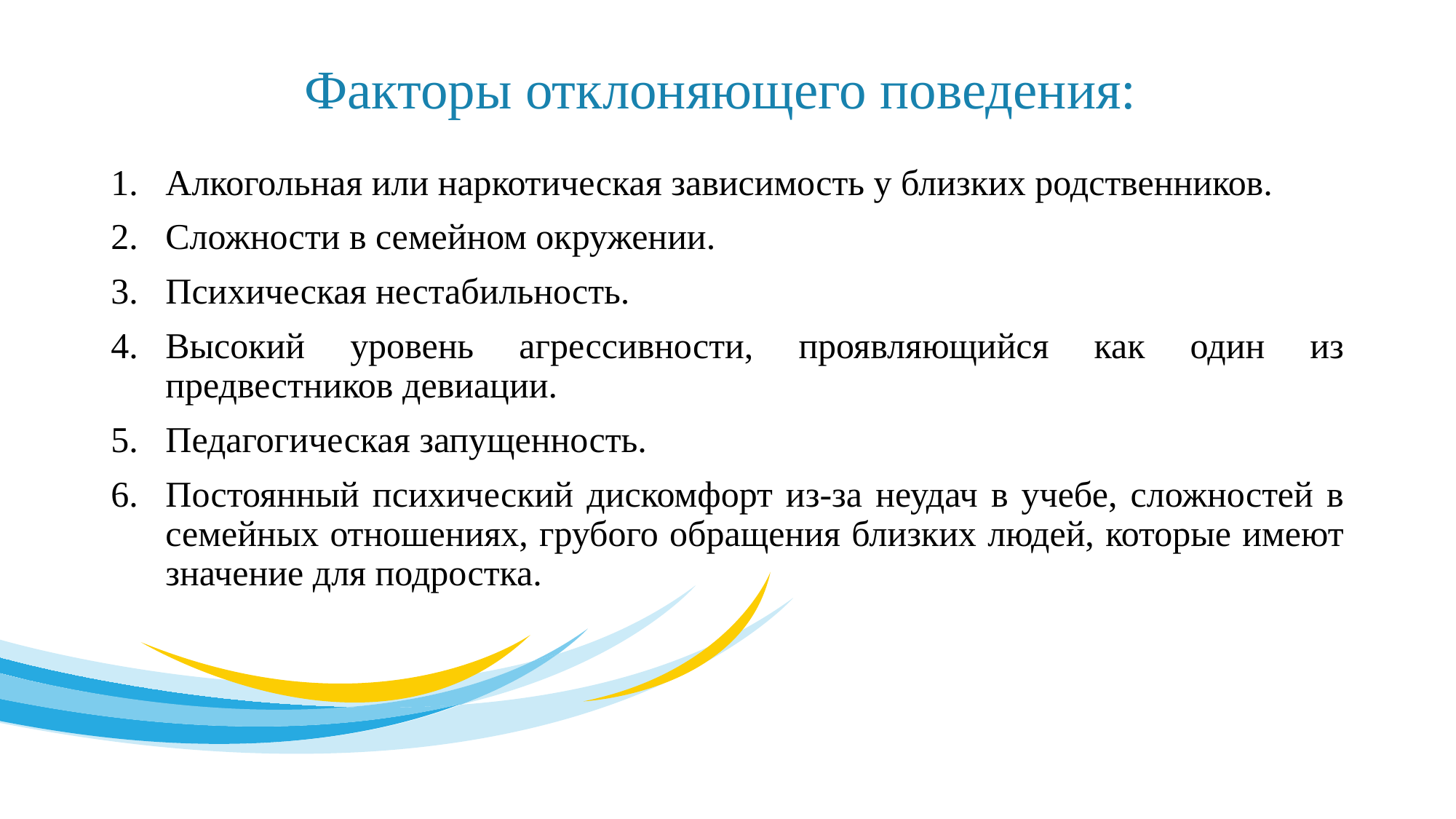

# Факторы отклоняющего поведения:
Алкогольная или наркотическая зависимость у близких родственников.
Сложности в семейном окружении.
Психическая нестабильность.
Высокий уровень агрессивности, проявляющийся как один из предвестников девиации.
Педагогическая запущенность.
Постоянный психический дискомфорт из-за неудач в учебе, сложностей в семейных отношениях, грубого обращения близких людей, которые имеют значение для подростка.